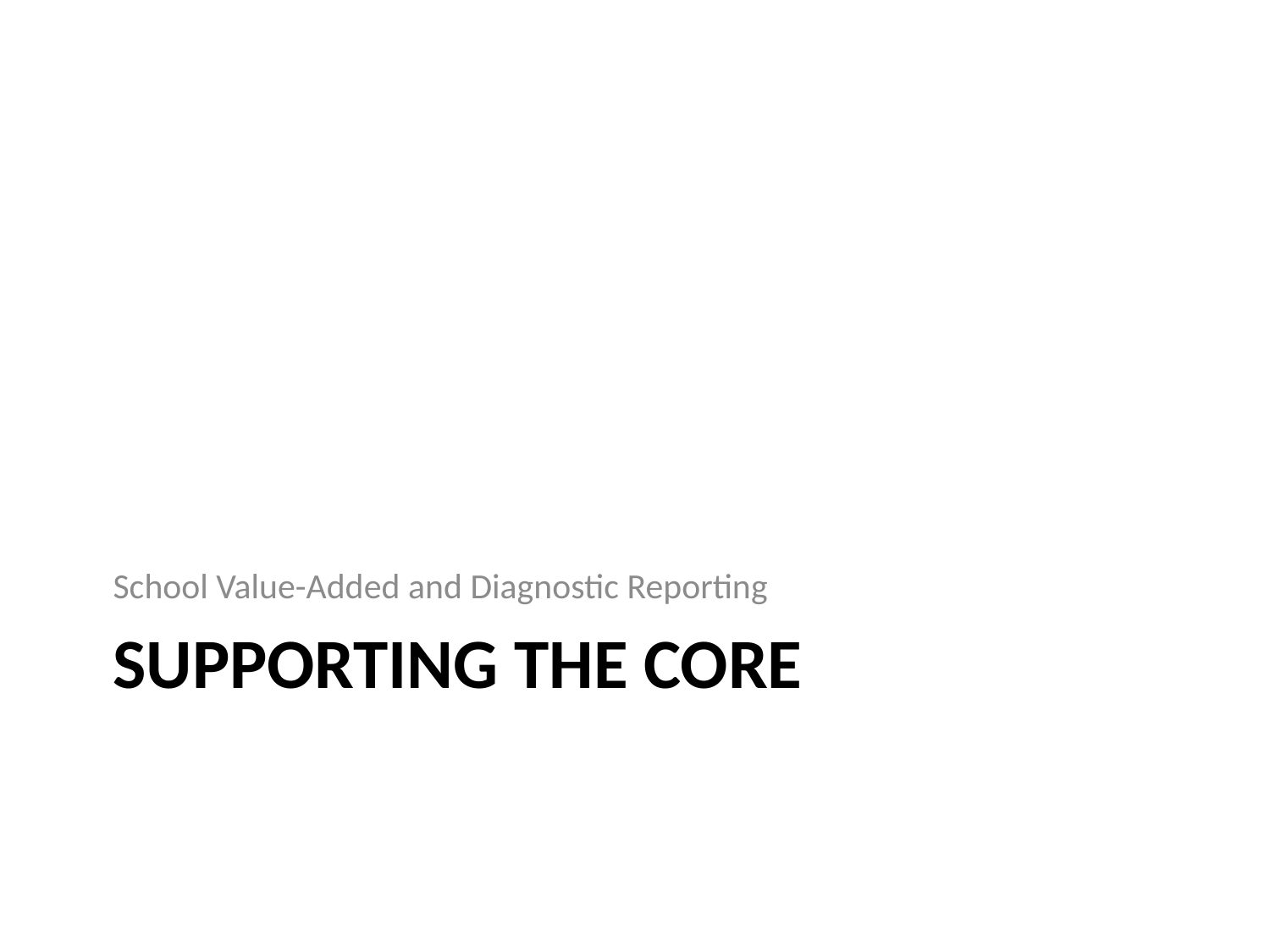

School Value-Added and Diagnostic Reporting
# Supporting the Core